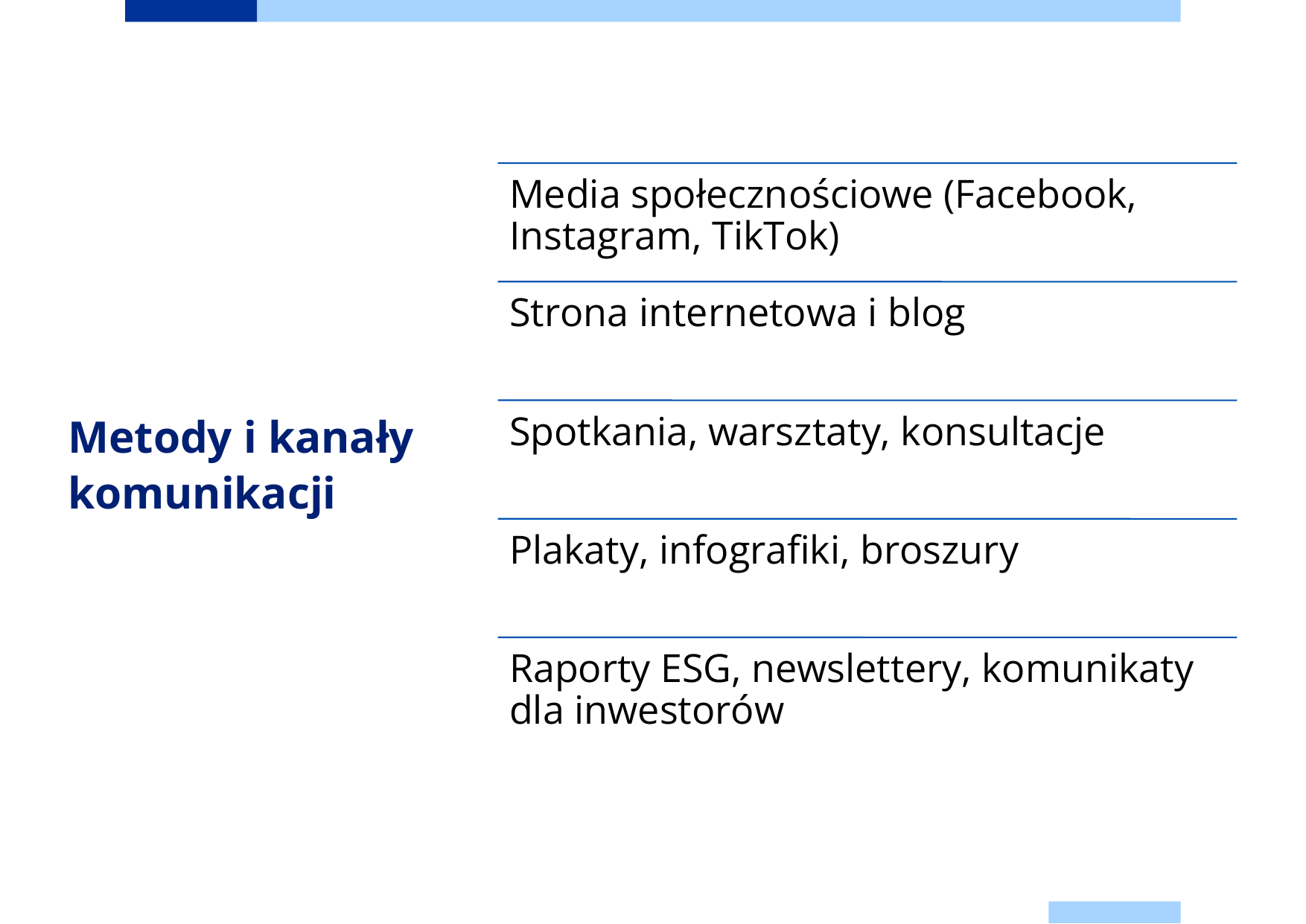

Media społecznościowe (Facebook, Instagram, TikTok)
Strona internetowa i blog
Spotkania, warsztaty, konsultacje
Plakaty, infografiki, broszury
Raporty ESG, newslettery, komunikaty dla inwestorów
# Metody i kanały komunikacji